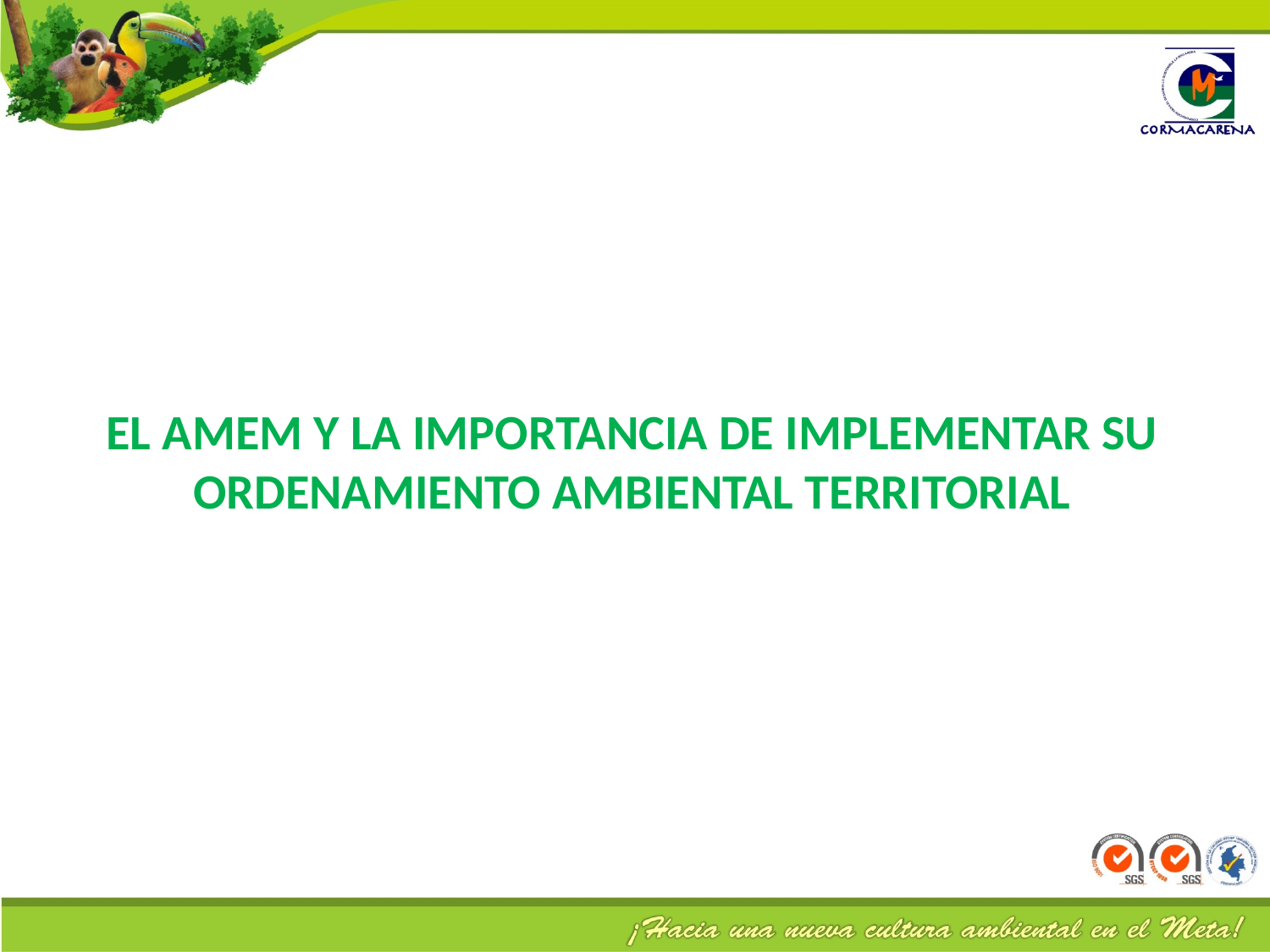

EL AMEM Y LA IMPORTANCIA DE IMPLEMENTAR SU ORDENAMIENTO AMBIENTAL TERRITORIAL